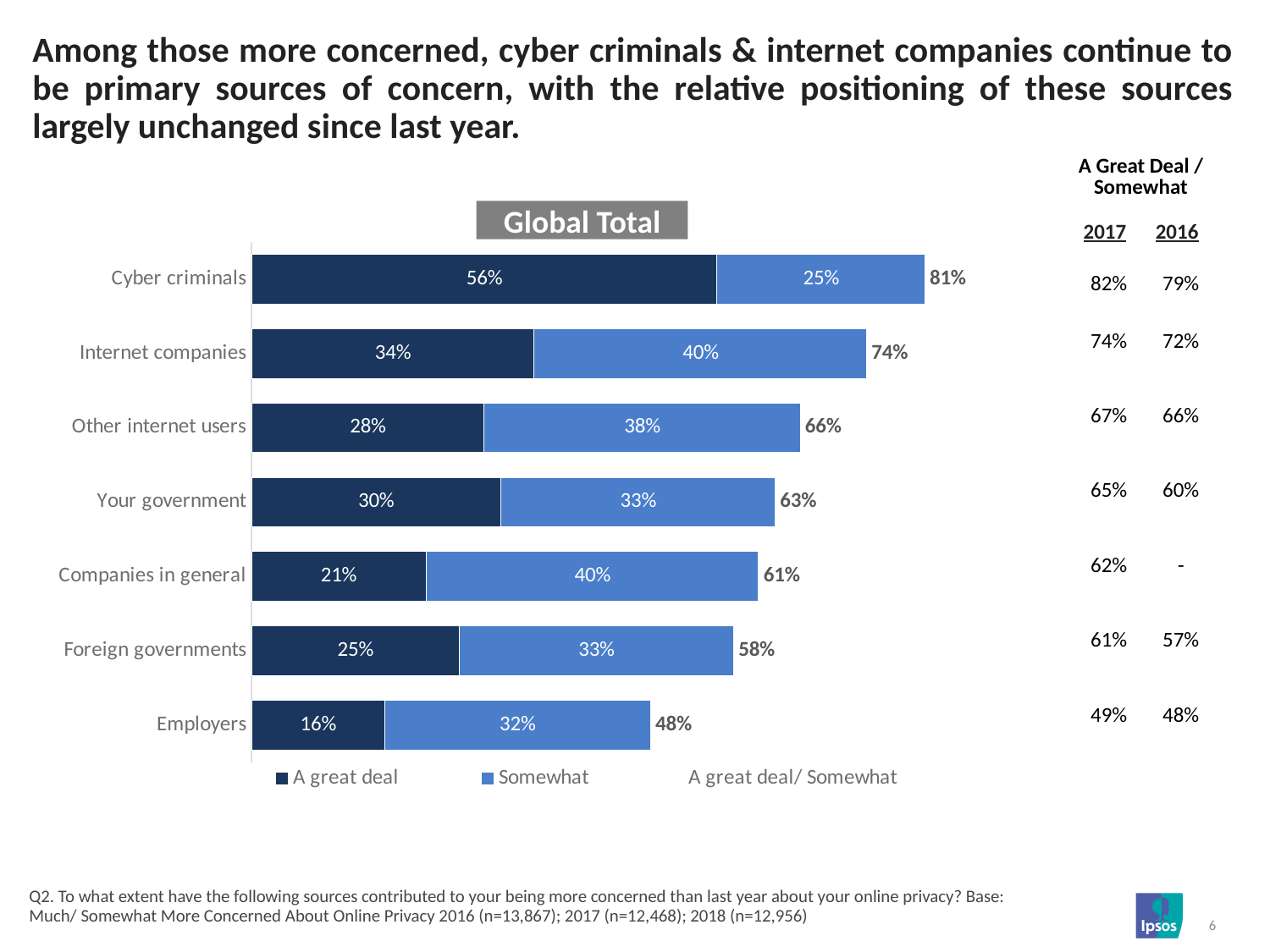

# Among those more concerned, cyber criminals & internet companies continue to be primary sources of concern, with the relative positioning of these sources largely unchanged since last year.
| A Great Deal / Somewhat |  |
| --- | --- |
| 2017 | 2016 |
Global Total

### Chart

| Category | A great deal | Somewhat | A great deal/ Somewhat |
|---|---|---|---|
| Cyber criminals | 0.56 | 0.25 | 0.81 |
| Internet companies | 0.34 | 0.4 | 0.74 |
| Other internet users | 0.28 | 0.38 | 0.66 |
| Your government | 0.3 | 0.33 | 0.63 |
| Companies in general | 0.21 | 0.4 | 0.61 |
| Foreign governments | 0.25 | 0.33 | 0.58 |
| Employers | 0.16 | 0.32 | 0.48 |
| 82% | 79% |
| --- | --- |
| 74% | 72% |
| 67% | 66% |
| 65% | 60% |
| 62% | - |
| 61% | 57% |
| 49% | 48% |
|  |  |
Q2. To what extent have the following sources contributed to your being more concerned than last year about your online privacy? Base: Much/ Somewhat More Concerned About Online Privacy 2016 (n=13,867); 2017 (n=12,468); 2018 (n=12,956)